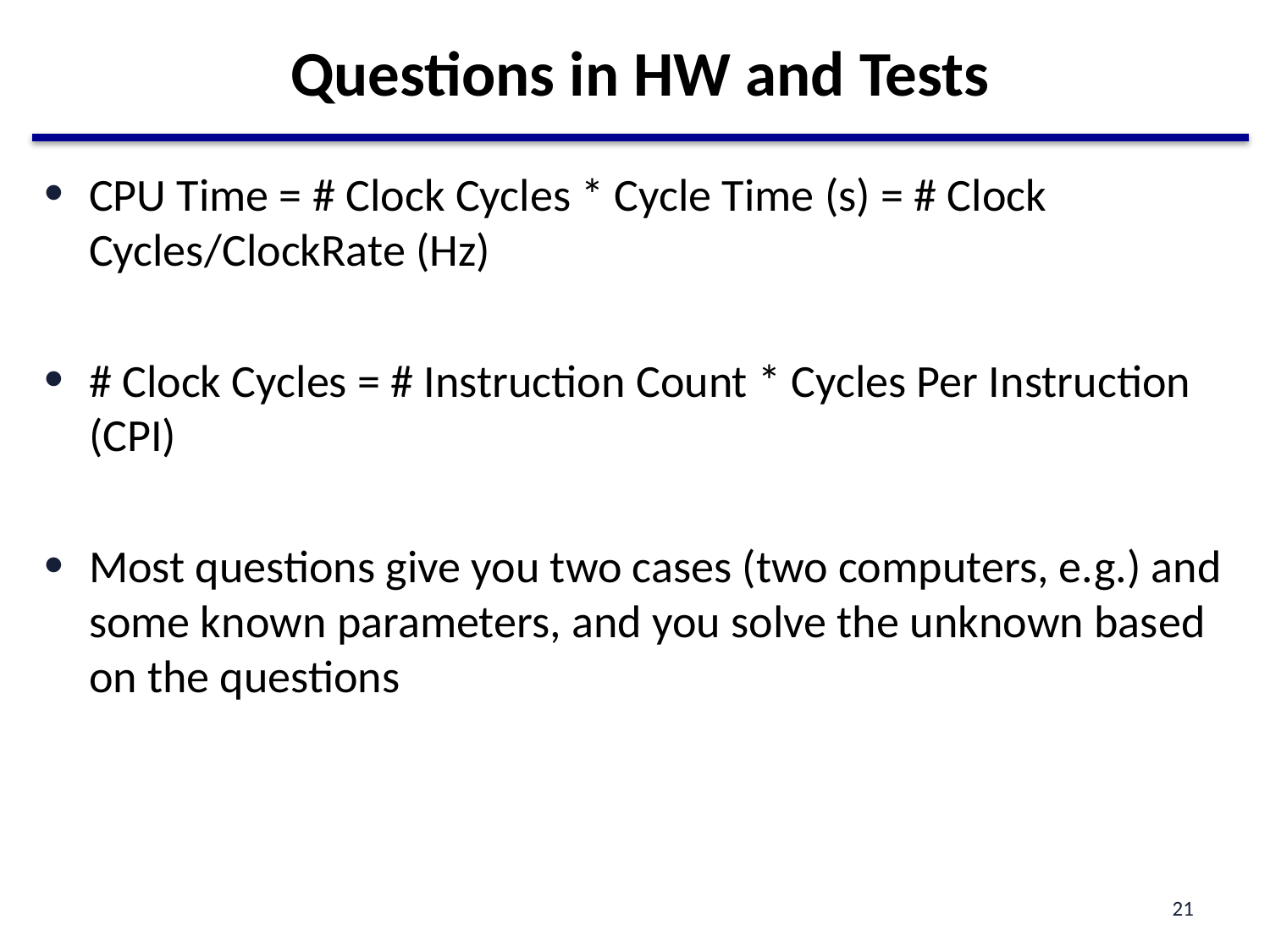

# Questions in HW and Tests
CPU Time = # Clock Cycles * Cycle Time (s) = # Clock Cycles/ClockRate (Hz)

# Clock Cycles = # Instruction Count * Cycles Per Instruction (CPI)

Most questions give you two cases (two computers, e.g.) and some known parameters, and you solve the unknown based on the questions
21